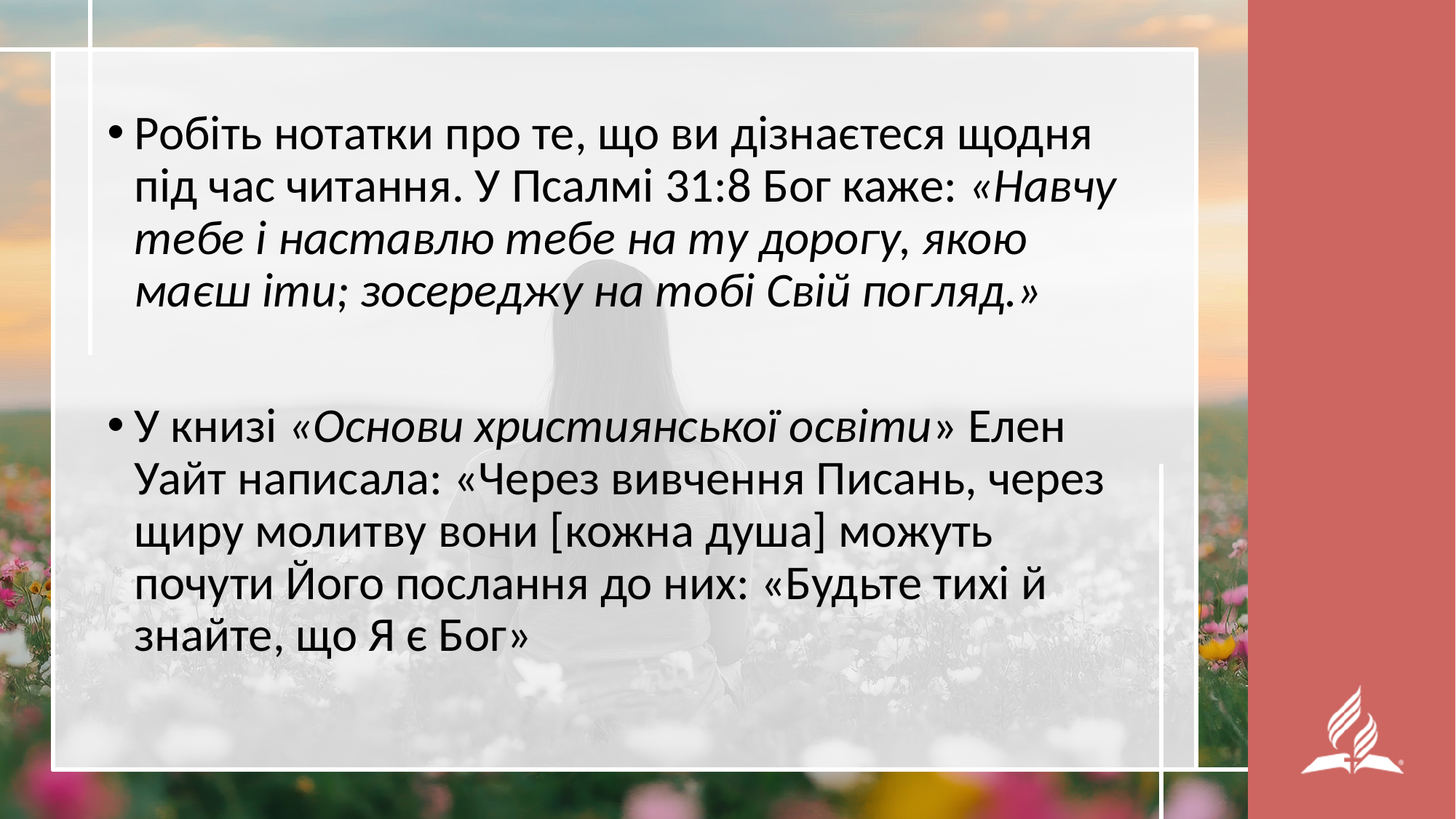

Робіть нотатки про те, що ви дізнаєтеся щодня під час читання. У Псалмі 31:8 Бог каже: «Навчу тебе і наставлю тебе на ту дорогу, якою маєш іти; зосереджу на тобі Свій погляд.»

У книзі «Основи християнської освіти» Елен Уайт написала: «Через вивчення Писань, через щиру молитву вони [кожна душа] можуть почути Його послання до них: «Будьте тихі й знайте, що Я є Бог»